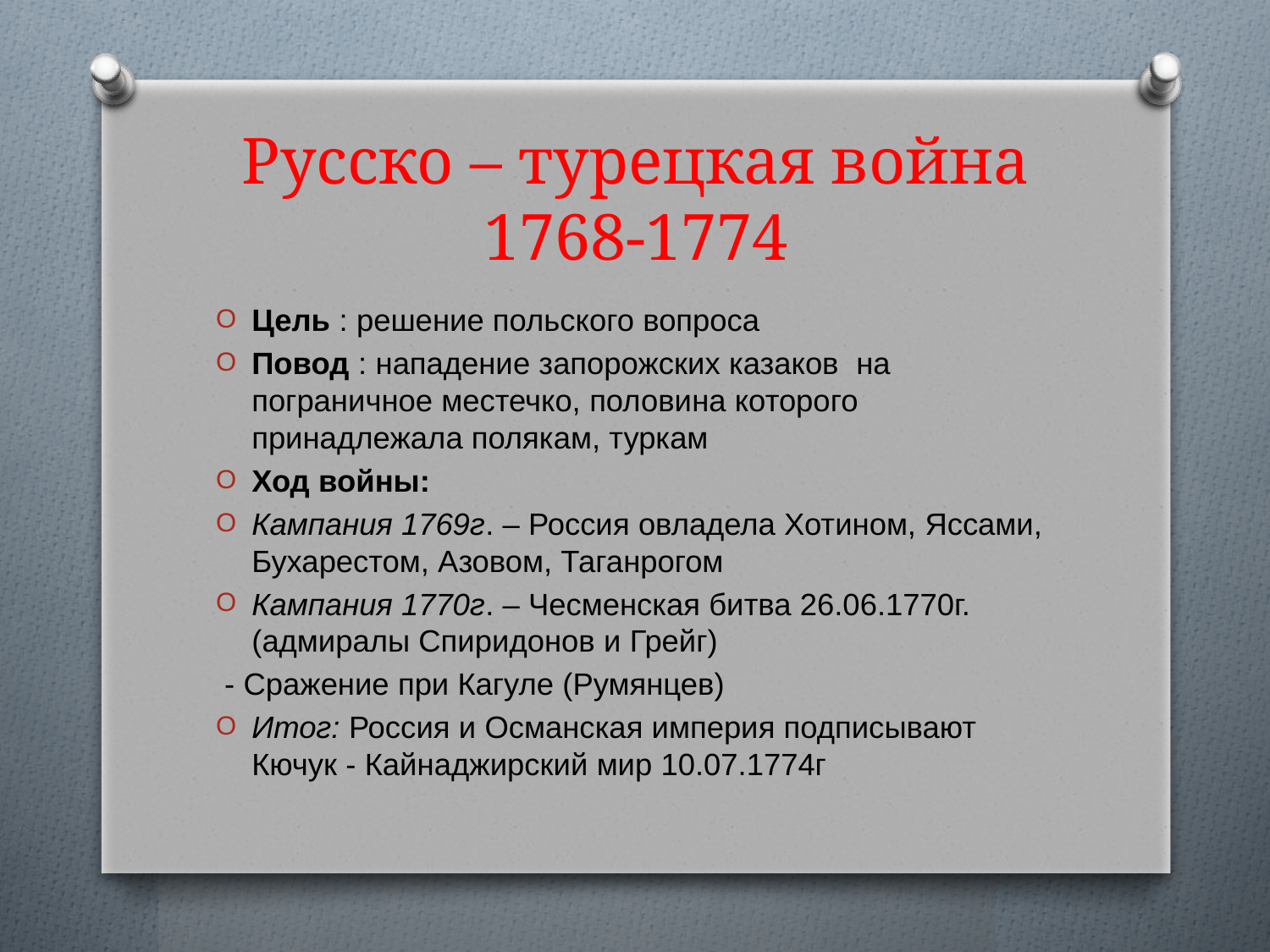

# Русско – турецкая война 1768-1774
Цель : решение польского вопроса
Повод : нападение запорожских казаков  на пограничное местечко, половина которого принадлежала полякам, туркам
Ход войны:
Кампания 1769г. – Россия овладела Хотином, Яссами, Бухарестом, Азовом, Таганрогом
Кампания 1770г. – Чесменская битва 26.06.1770г.(адмиралы Спиридонов и Грейг)
 - Сражение при Кагуле (Румянцев)
Итог: Россия и Османская империя подписывают Кючук - Кайнаджирский мир 10.07.1774г